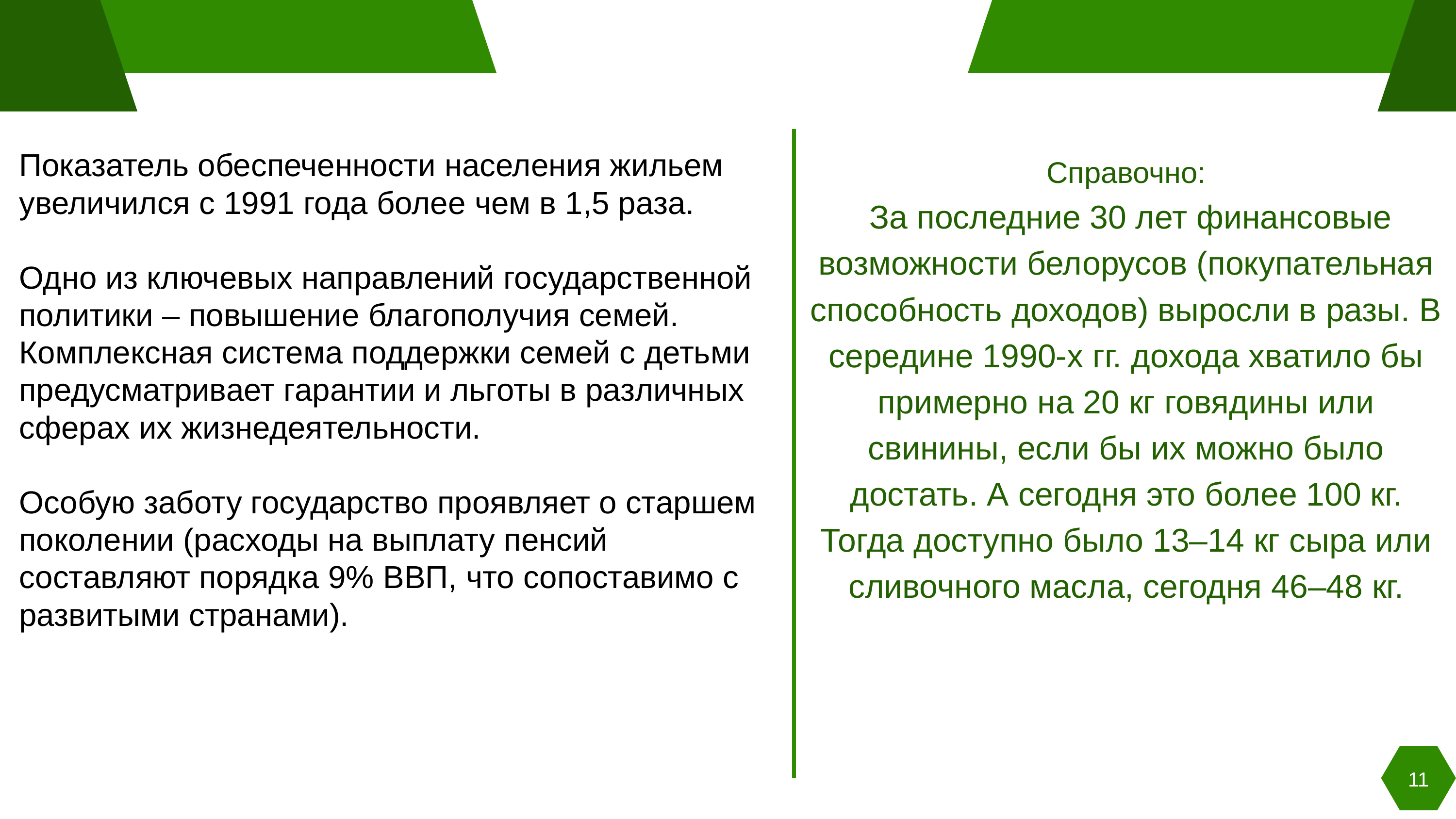

Показатель обеспеченности населения жильем увеличился с 1991 года более чем в 1,5 раза.

Одно из ключевых направлений государственной политики – повышение благополучия семей. Комплексная система поддержки семей с детьми предусматривает гарантии и льготы в различных сферах их жизнедеятельности.

Особую заботу государство проявляет о старшем поколении (расходы на выплату пенсий составляют порядка 9% ВВП, что сопоставимо с развитыми странами).
Справочно:
 За последние 30 лет финансовые возможности белорусов (покупательная способность доходов) выросли в разы. В середине 1990‑х гг. дохода хватило бы примерно на 20 кг говядины или свинины, если бы их можно было достать. А сегодня это более 100 кг. Тогда доступно было 13–14 кг сыра или сливочного масла, сегодня 46–48 кг.

 ”Мы сделали интересы белорусов приоритетом нашей экономической политики. Социальное государство – это наш неизменный национальный бренд“, – отметил Президент Республики Беларусь, выступая на шестом ВНС 11 февраля 2021 г.

11